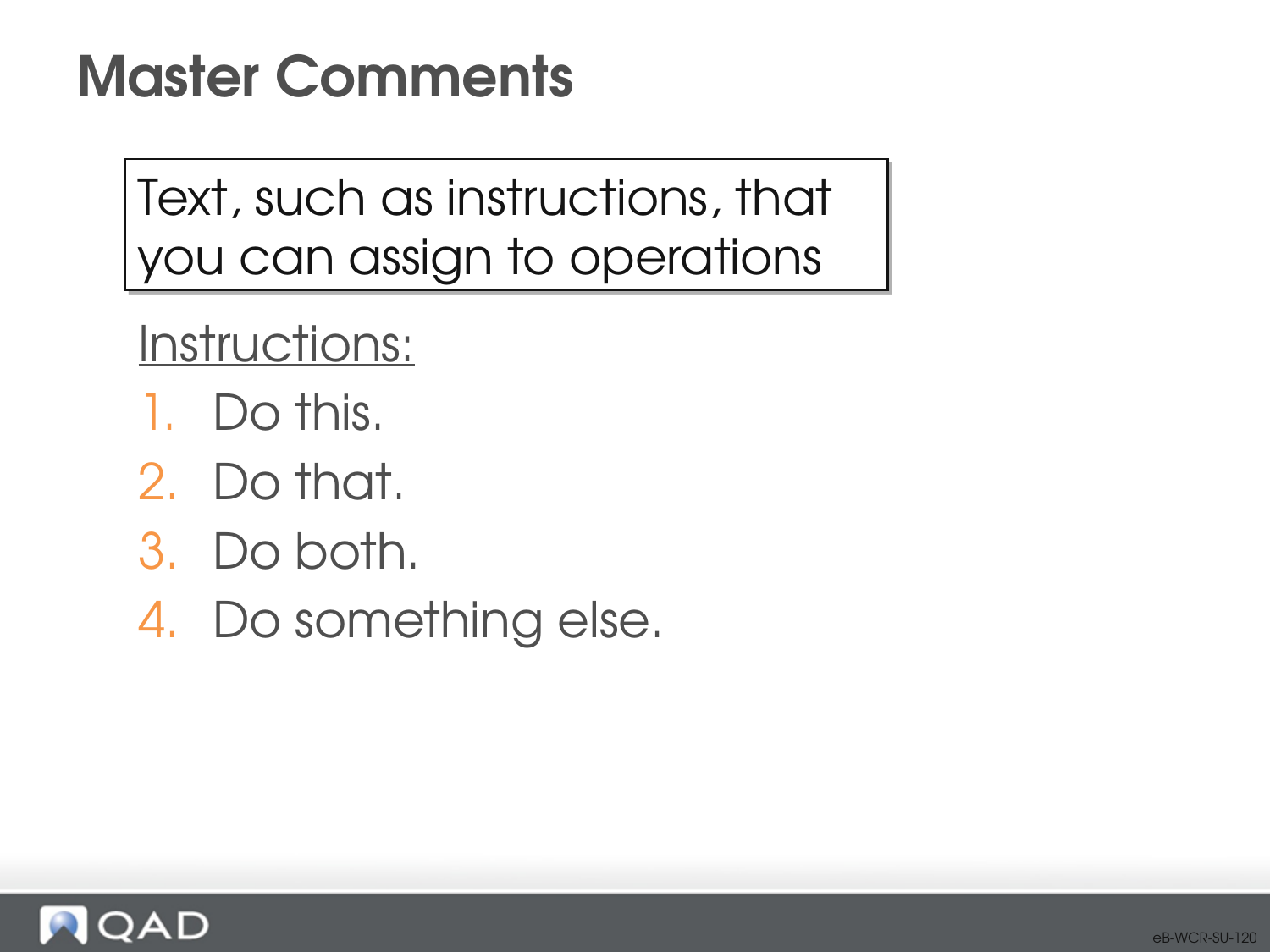

# Master Comments
Text, such as instructions, that you can assign to operations
Instructions:
Do this.
Do that.
Do both.
Do something else.
eB-WCR-SU-120